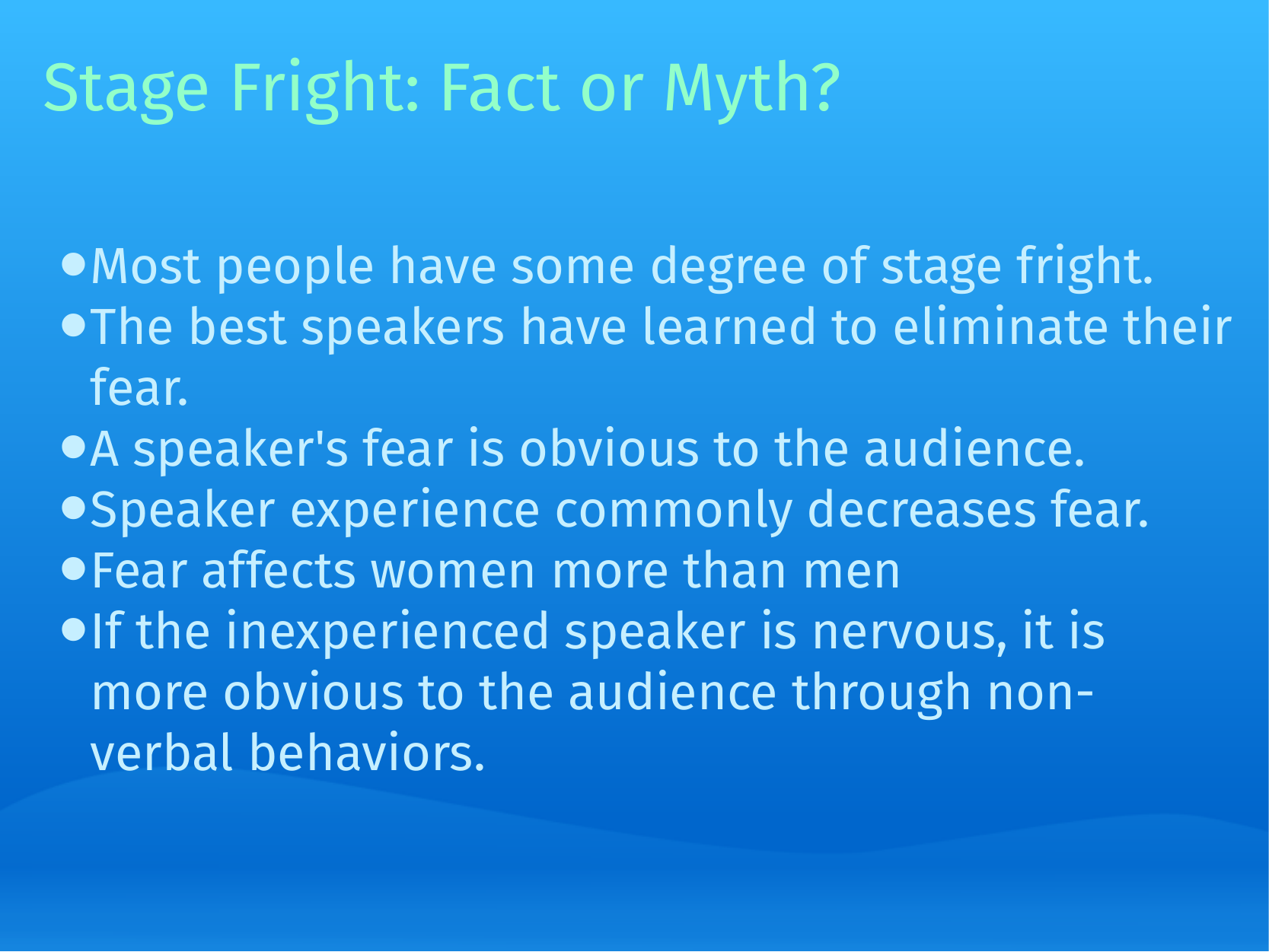

# Stage Fright: Fact or Myth?
Most people have some degree of stage fright.
The best speakers have learned to eliminate their fear.
A speaker's fear is obvious to the audience.
Speaker experience commonly decreases fear.
Fear affects women more than men
If the inexperienced speaker is nervous, it is more obvious to the audience through non-verbal behaviors.